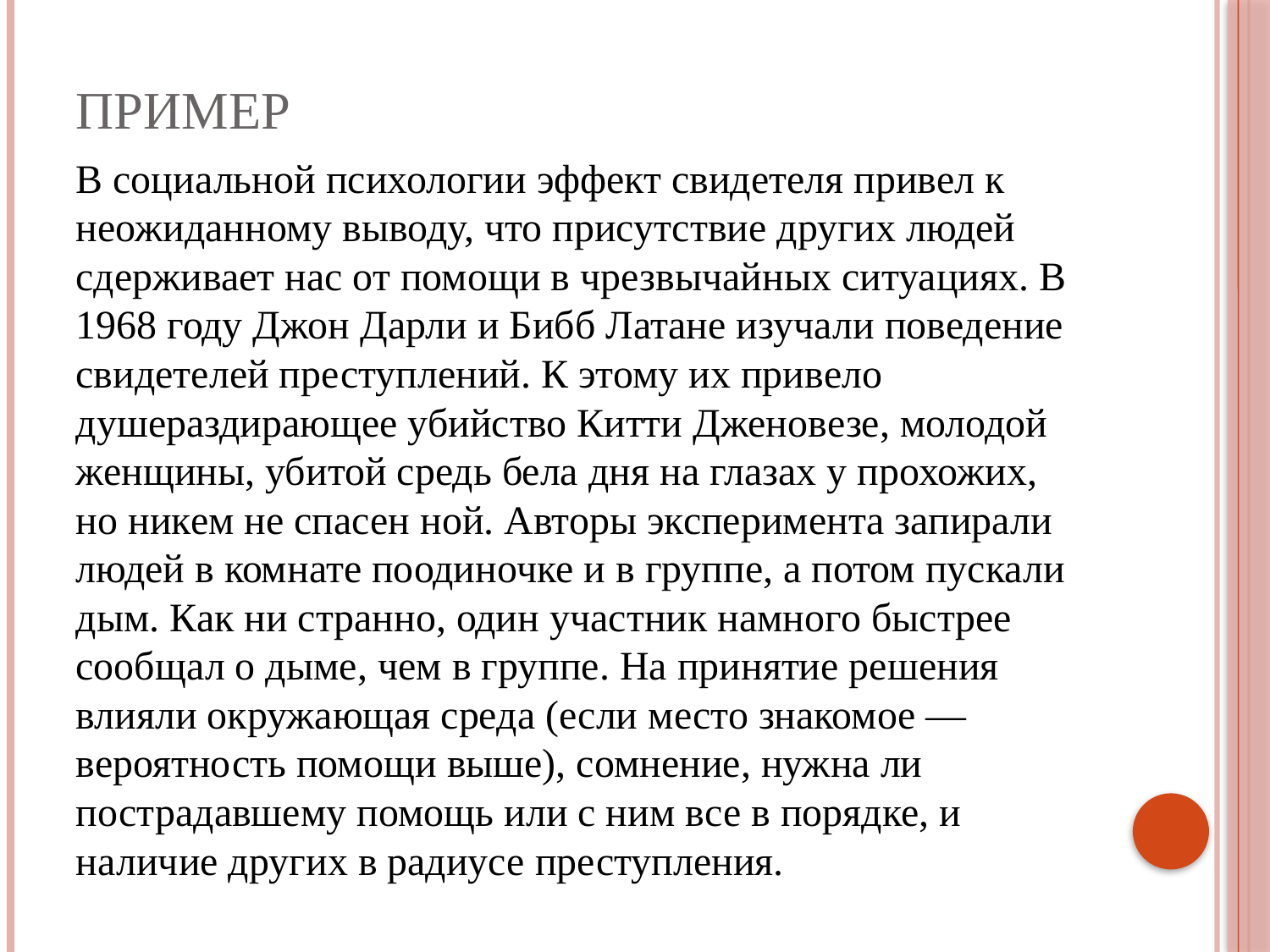

# Пример
В социальной психологии эффект свидетеля привел к неожиданному выводу, что присутствие других людей сдерживает нас от помощи в чрезвычайных ситуациях. В 1968 году Джон Дарли и Бибб Латане изучали поведение свидетелей преступлений. К этому их привело душераздирающее убийство Китти Дженовезе, молодой женщины, убитой средь бела дня на глазах у прохожих, но никем не спасен ной. Авторы эксперимента запирали людей в комнате поодиночке и в группе, а потом пускали дым. Как ни странно, один участник намного быстрее сообщал о дыме, чем в группе. На принятие решения влияли окружающая среда (если место знакомое — вероятность помощи выше), сомнение, нужна ли пострадавшему помощь или с ним все в порядке, и наличие других в радиусе преступления.